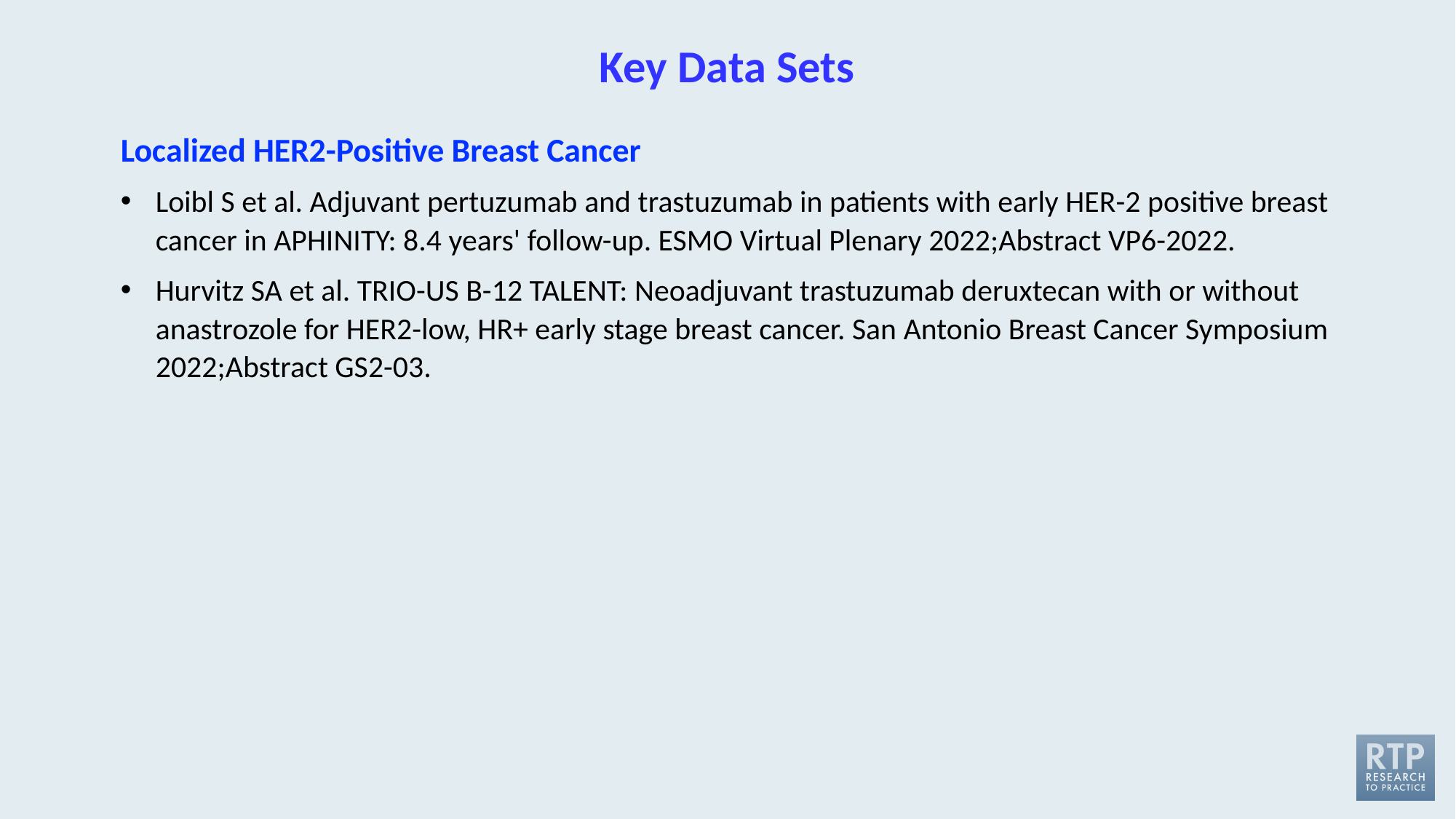

# Key Data Sets
Localized HER2-Positive Breast Cancer
Loibl S et al. Adjuvant pertuzumab and trastuzumab in patients with early HER-2 positive breast cancer in APHINITY: 8.4 years' follow-up. ESMO Virtual Plenary 2022;Abstract VP6-2022.
Hurvitz SA et al. TRIO-US B-12 TALENT: Neoadjuvant trastuzumab deruxtecan with or without anastrozole for HER2-low, HR+ early stage breast cancer. San Antonio Breast Cancer Symposium 2022;Abstract GS2-03.